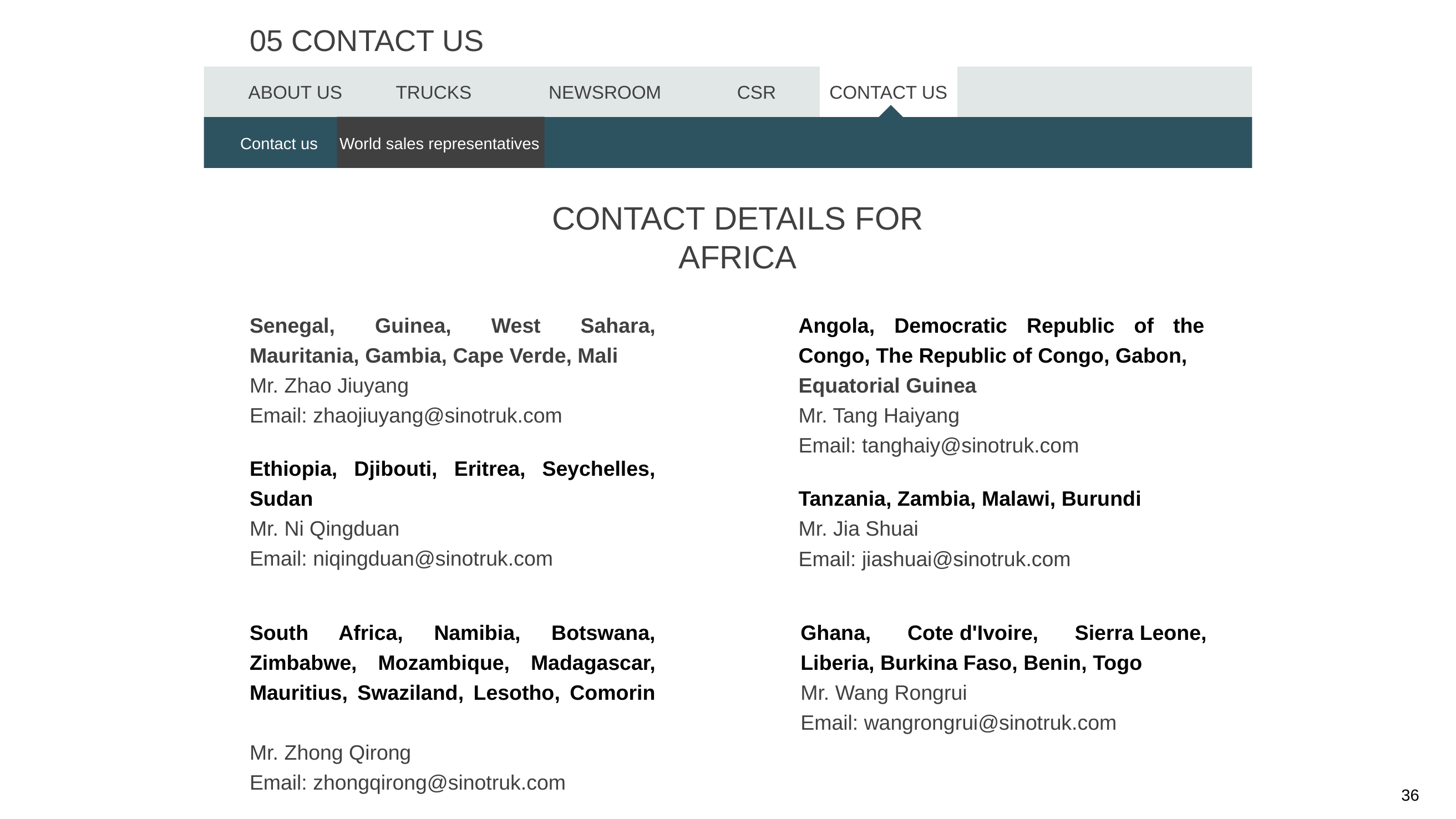

05 CONTACT US

ABOUT US
TRUCKS
NEWSROOM
CSR
CONTACT US

Contact us
World sales representatives
CONTACT DETAILS FOR
AFRICA
Senegal, Guinea, West Sahara, Mauritania, Gambia, Cape Verde, Mali
Mr. Zhao Jiuyang
Email: zhaojiuyang@sinotruk.com
Angola, Democratic Republic of the Congo, The Republic of Congo, Gabon,
Equatorial Guinea
Mr. Tang Haiyang
Email: tanghaiy@sinotruk.com
Ethiopia, Djibouti, Eritrea, Seychelles, Sudan
Mr. Ni Qingduan
Email: niqingduan@sinotruk.com
Tanzania, Zambia, Malawi, Burundi
Mr. Jia Shuai
Email: jiashuai@sinotruk.com
South Africa, Namibia, Botswana, Zimbabwe, Mozambique, Madagascar, Mauritius, Swaziland, Lesotho, Comorin
Mr. Zhong Qirong
Email: zhongqirong@sinotruk.com
Ghana, Cote d'Ivoire, Sierra Leone, Liberia, Burkina Faso, Benin, Togo
Mr. Wang Rongrui
Email: wangrongrui@sinotruk.com